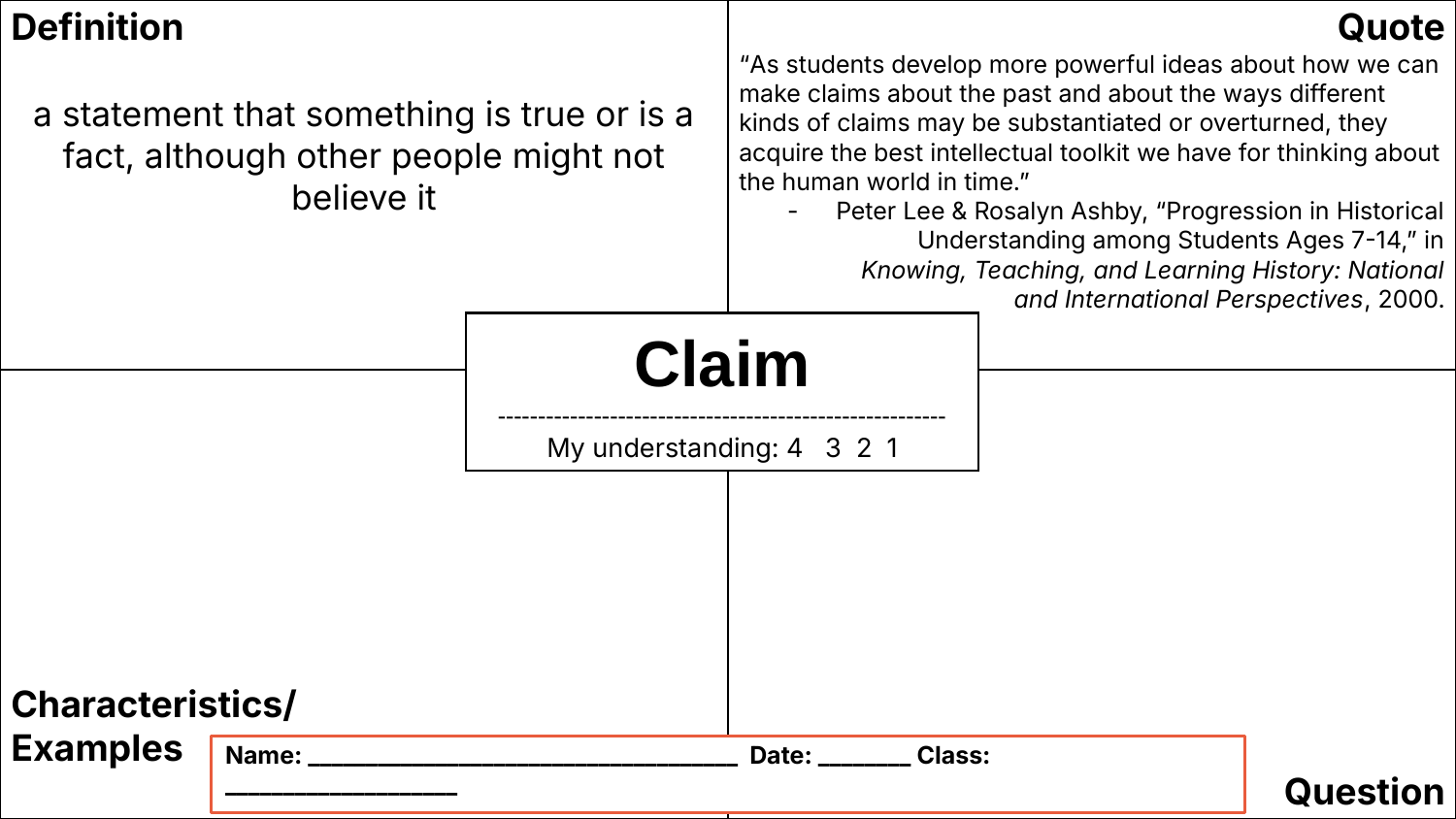

| Definition a statement that something is true or is a fact, although other people might not believe it | Quote “As students develop more powerful ideas about how we can make claims about the past and about the ways different kinds of claims may be substantiated or overturned, they acquire the best intellectual toolkit we have for thinking about the human world in time.” Peter Lee & Rosalyn Ashby, “Progression in Historical Understanding among Students Ages 7-14,” in Knowing, Teaching, and Learning History: National and International Perspectives, 2000. |
| --- | --- |
| Characteristics/ Examples | Question |
Claim
--------------------------------------------------------
My understanding: 4   3  2  1
Name: _____________________________________  Date: ________ Class: ____________________